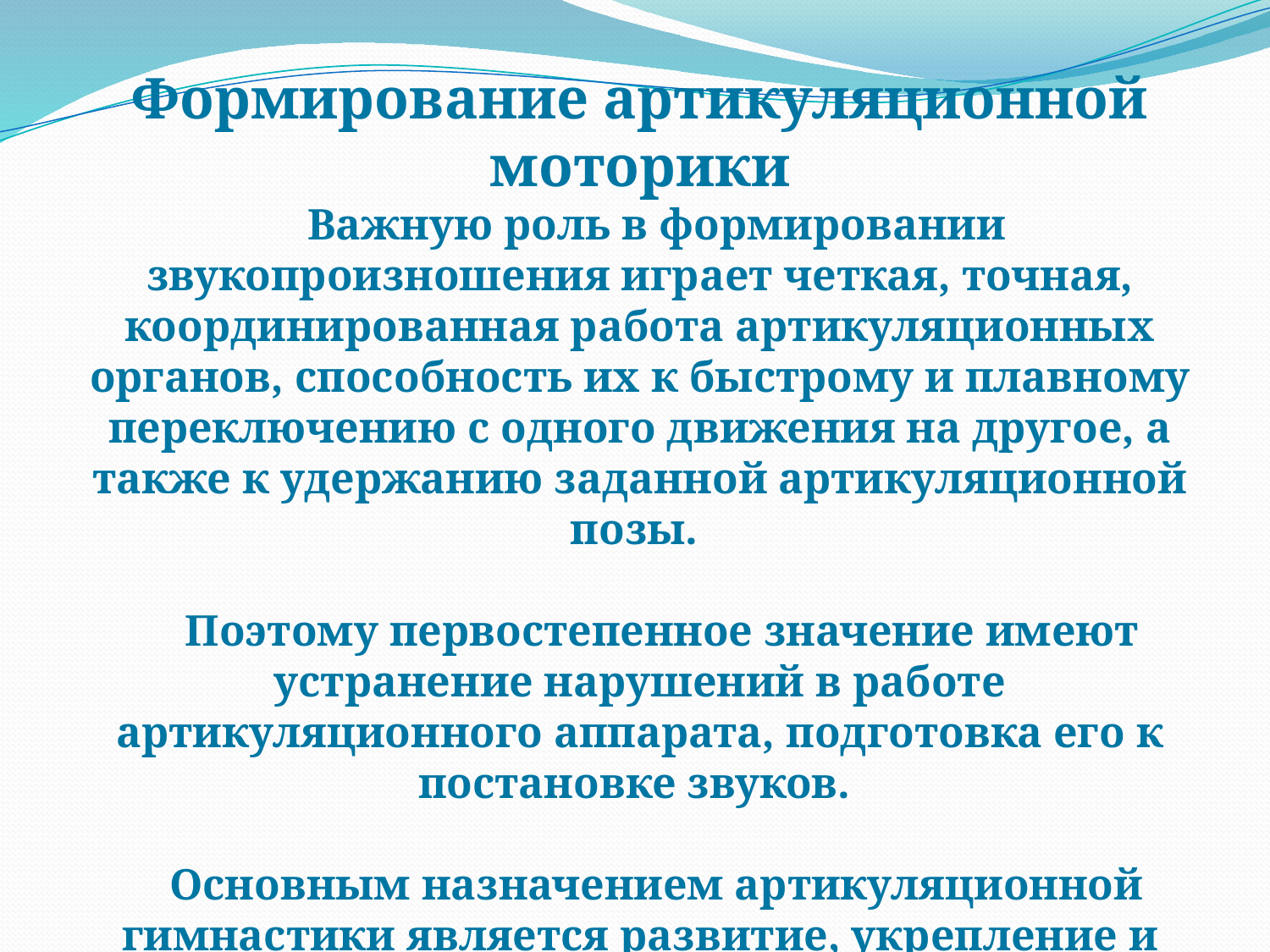

Формирование артикуляционной моторики
    Важную роль в формировании звукопроизношения играет четкая, точная, координированная работа артикуляционных органов, способность их к быстрому и плавному переключению с одного движения на другое, а также к удержанию заданной артикуляционной позы.

    Поэтому первостепенное значение имеют устранение нарушений в работе артикуляционного аппарата, подготовка его к постановке звуков.

   Основным назначением артикуляционной гимнастики является развитие, укрепление и совершенствование артикуляционной моторики.